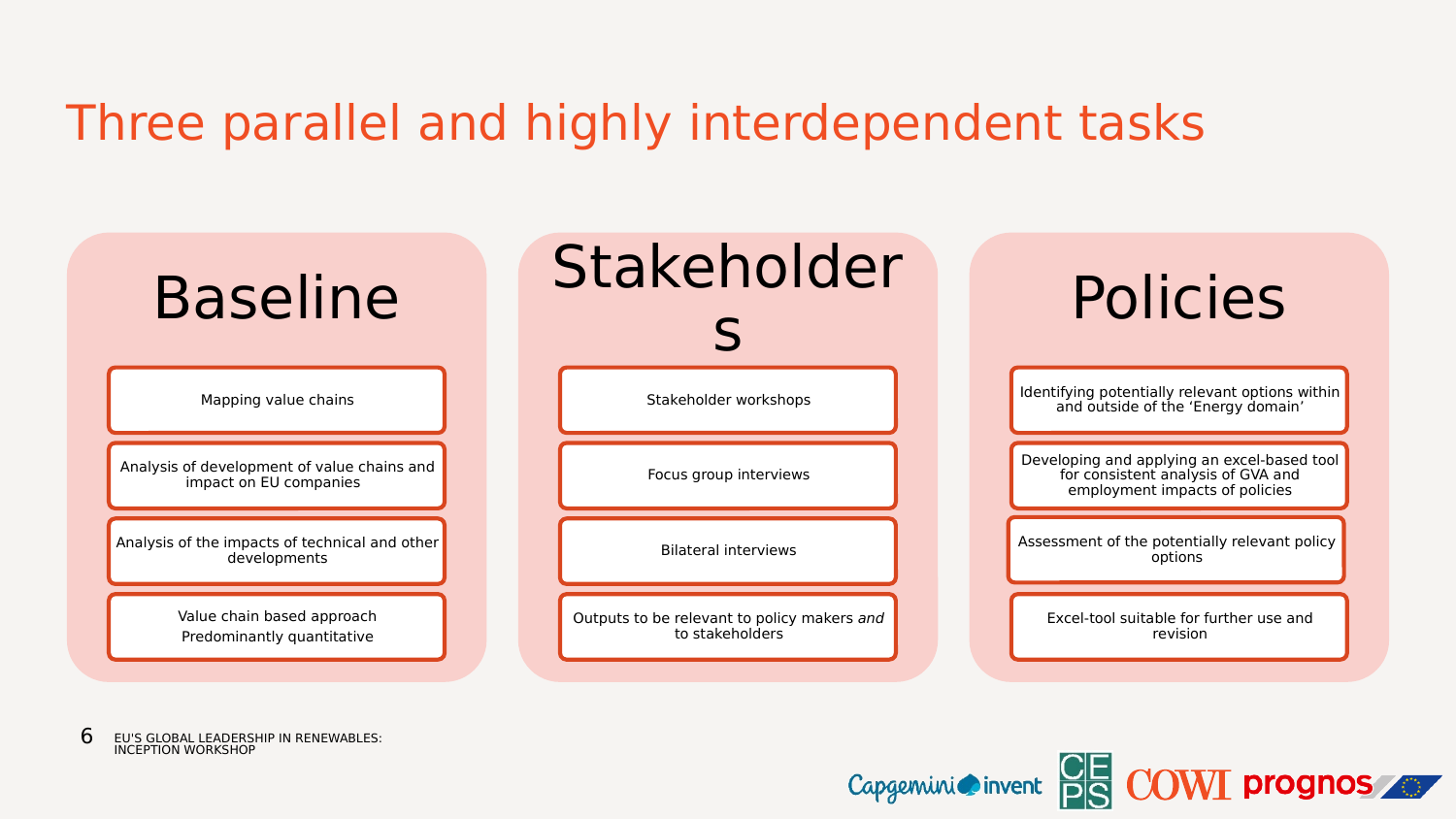

# Three parallel and highly interdependent tasks
Baseline
Mapping value chains
Analysis of development of value chains and impact on EU companies
Analysis of the impacts of technical and other developments
Value chain based approach
Predominantly quantitative
Stakeholders
Stakeholder workshops
Focus group interviews
Bilateral interviews
Outputs to be relevant to policy makers and to stakeholders
Policies
Identifying potentially relevant options within and outside of the ‘Energy domain’
Developing and applying an excel-based tool for consistent analysis of GVA and employment impacts of policies
Assessment of the potentially relevant policy options
Excel-tool suitable for further use and revision
6
EU's global leadership in renewables: Inception workshop